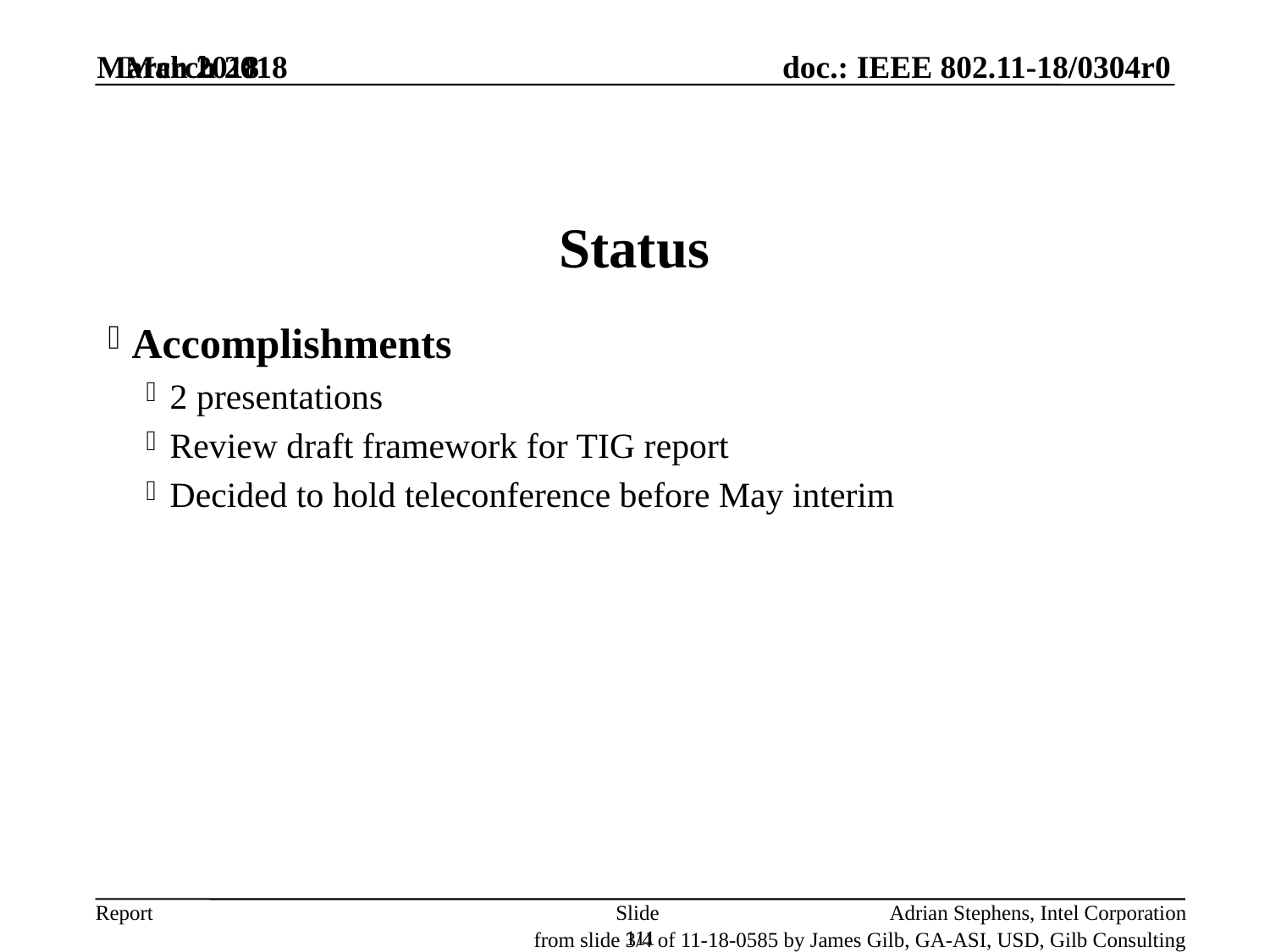

March 2018
March 2018
# Status
Accomplishments
2 presentations
Review draft framework for TIG report
Decided to hold teleconference before May interim
Slide 111
Adrian Stephens, Intel Corporation
from slide 3/4 of 11-18-0585 by James Gilb, GA-ASI, USD, Gilb Consulting